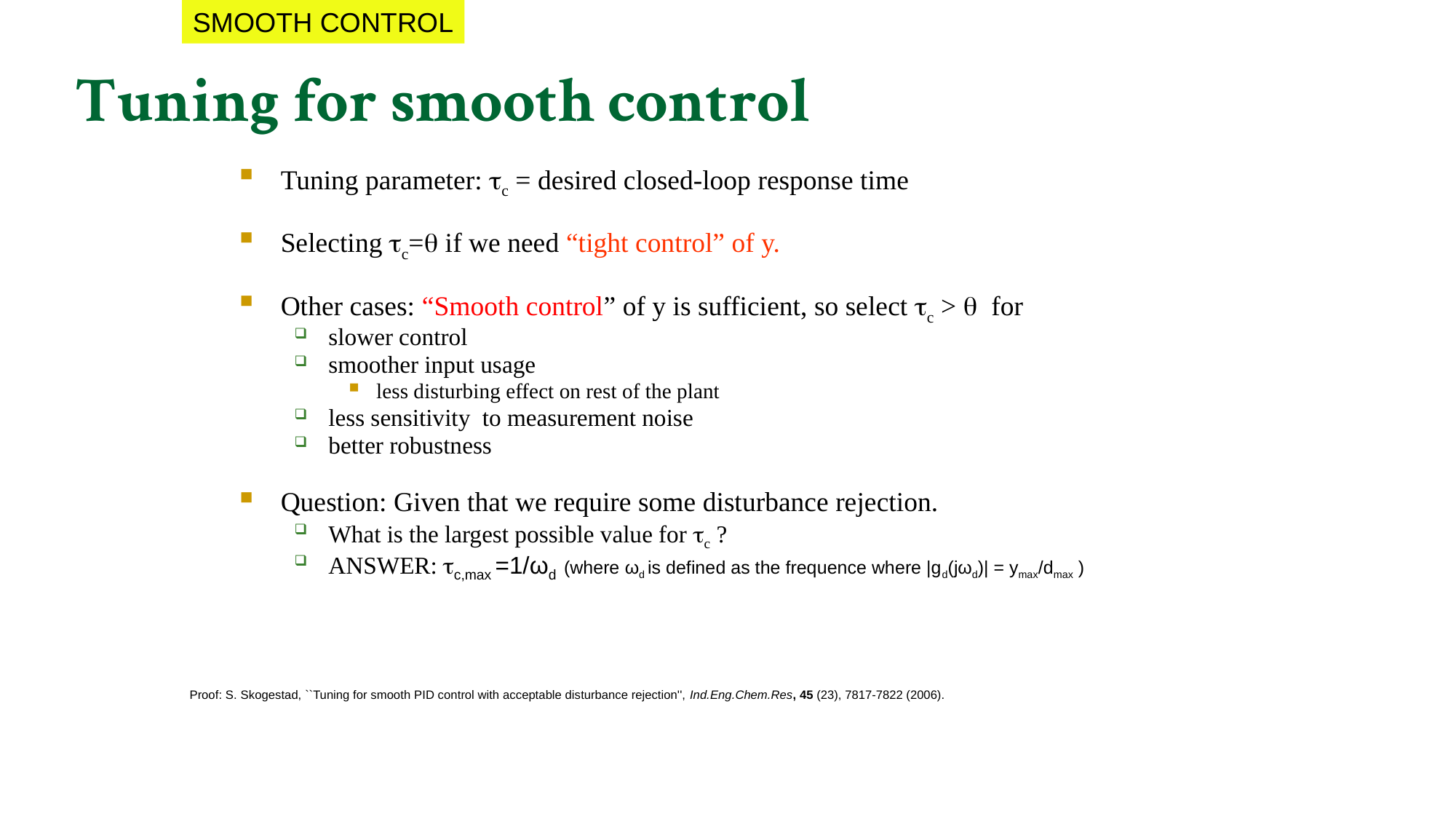

SMOOTH CONTROL
# Tuning for smooth control
Tuning parameter: τc = desired closed-loop response time

Selecting τc=θ if we need “tight control” of y.

Other cases: “Smooth control” of y is sufficient, so select τc > θ for
slower control
smoother input usage
less disturbing effect on rest of the plant
less sensitivity  to measurement noise
better robustness

Question: Given that we require some disturbance rejection.
What is the largest possible value for τc ?
ANSWER: τc,max =1/ωd  (where ωd is defined as the frequence where |gd(jωd)| = ymax/dmax )

Proof: S. Skogestad, ``Tuning for smooth PID control with acceptable disturbance rejection'', Ind.Eng.Chem.Res, 45 (23), 7817-7822 (2006).